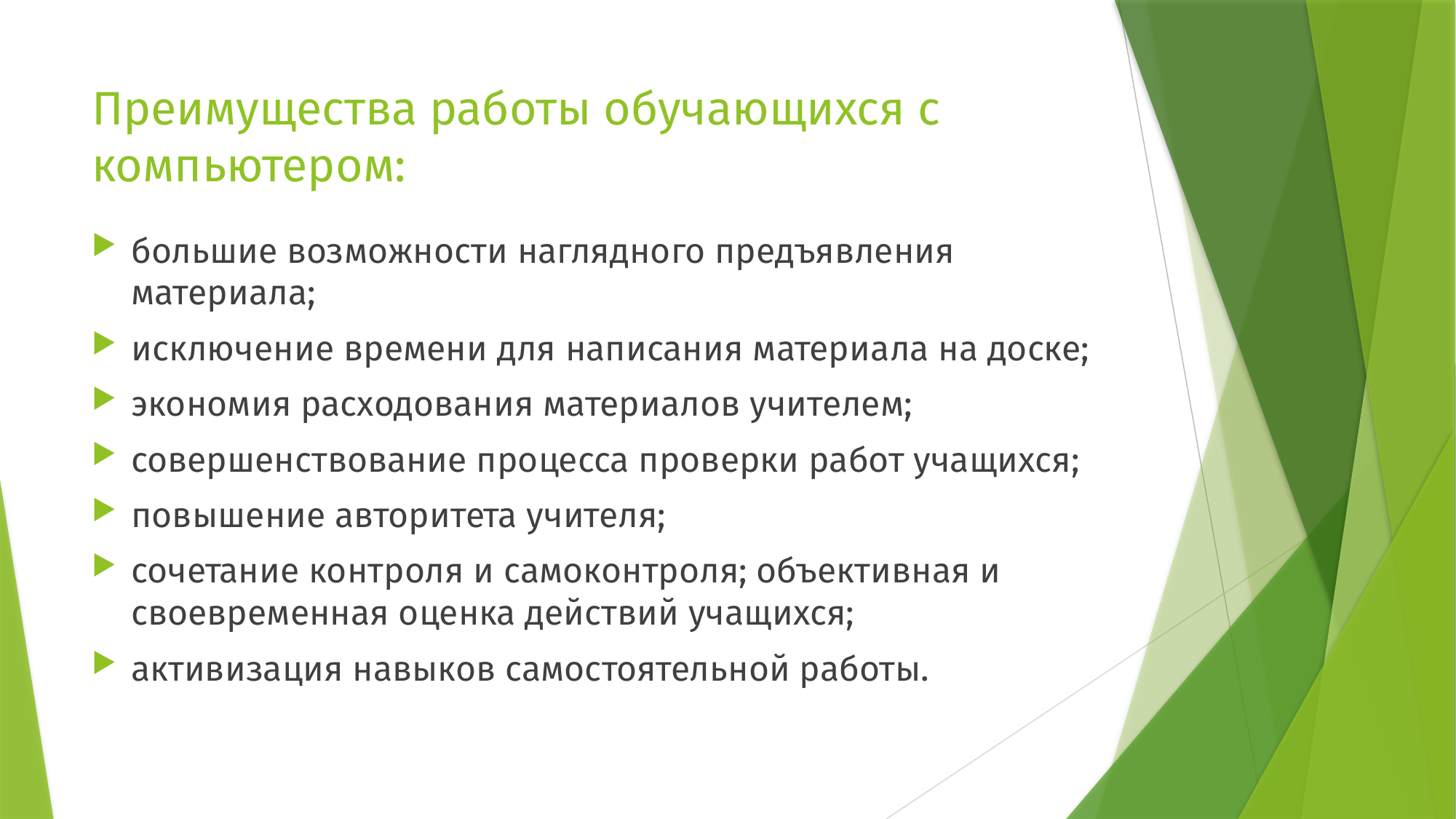

# Преимущества работы обучающихся с компьютером:
большие возможности наглядного предъявления материала;
исключение времени для написания материала на доске;
экономия расходования материалов учителем;
совершенствование процесса проверки работ учащихся;
повышение авторитета учителя;
сочетание контроля и самоконтроля; объективная и своевременная оценка действий учащихся;
активизация навыков самостоятельной работы.